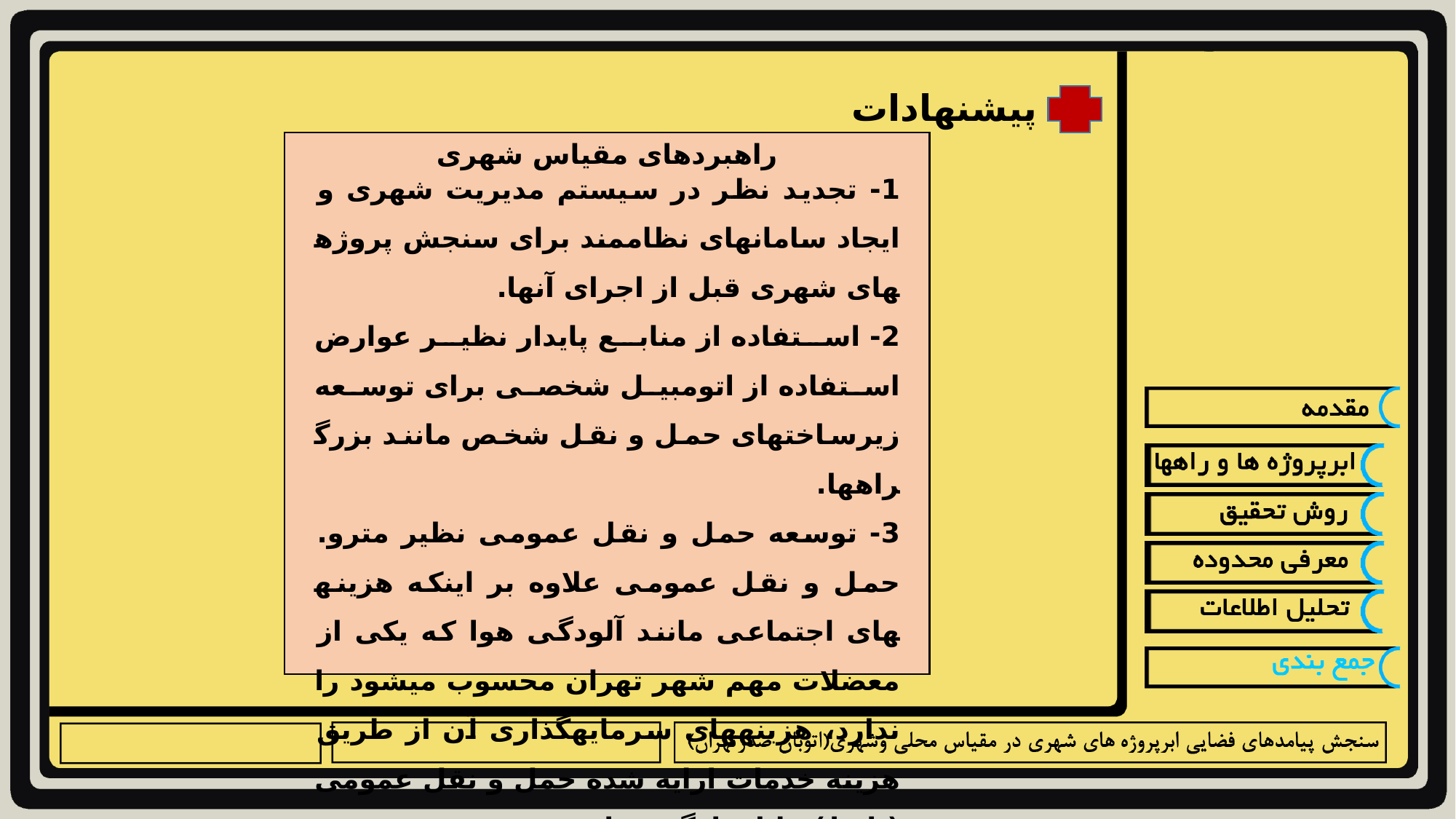

پیشنهادات

راهبردهای مقیاس شهری

1- تجدید نظر در سیستم مدیریت شهری و ایجاد سامانه­ای نظام­مند برای سنجش پروژه­های شهری قبل از اجرای آن­ها.
2- استفاده از منابع پایدار نظیر عوارض استفاده از اتومبیل شخصی برای توسعه زیرساخت­های حمل و نقل شخص مانند بزرگ­راه­ها.
3- توسعه حمل و نقل عمومی نظیر مترو. حمل و نقل عمومی علاوه بر اینکه هزینه­های اجتماعی مانند آلودگی هوا که یکی از معضلات مهم شهر تهران محسوب می­شود را ندارد، هزینه­های سرمایه­گذاری آن از طریق هزینه خدمات ارایه شده حمل و نقل عمومی (بلیط) قابل بازگشت است.